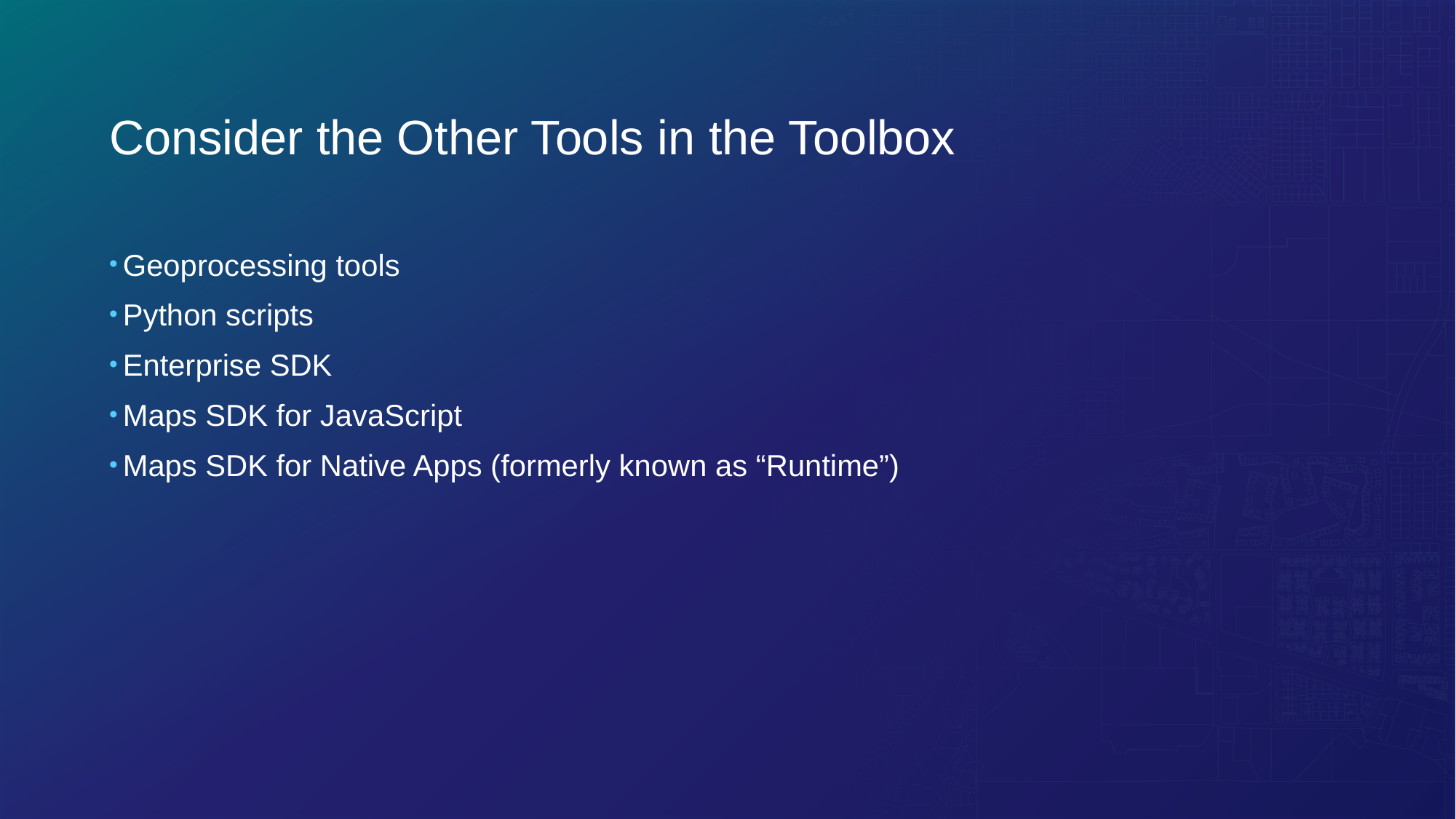

# Consider the Other Tools in the Toolbox
Geoprocessing tools
Python scripts
Enterprise SDK
Maps SDK for JavaScript
Maps SDK for Native Apps (formerly known as “Runtime”)